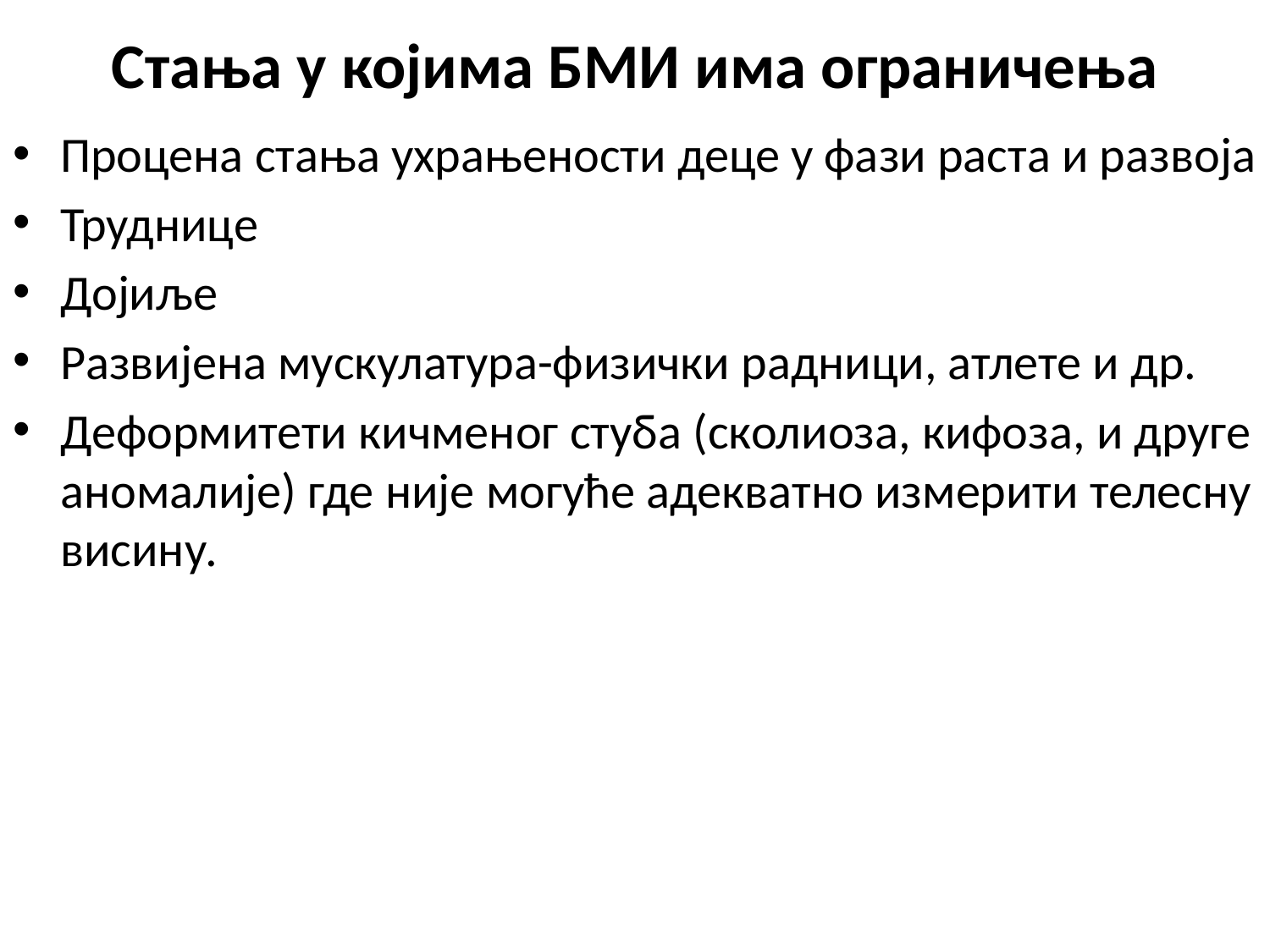

Стања у којима БМИ има ограничења
Процена стања ухрањености деце у фази раста и развоја
Труднице
Дојиље
Развијена мускулатура-физички радници, атлете и др.
Деформитети кичменог стуба (сколиоза, кифоза, и друге аномалије) где није могуће адекватно измерити телесну висину.